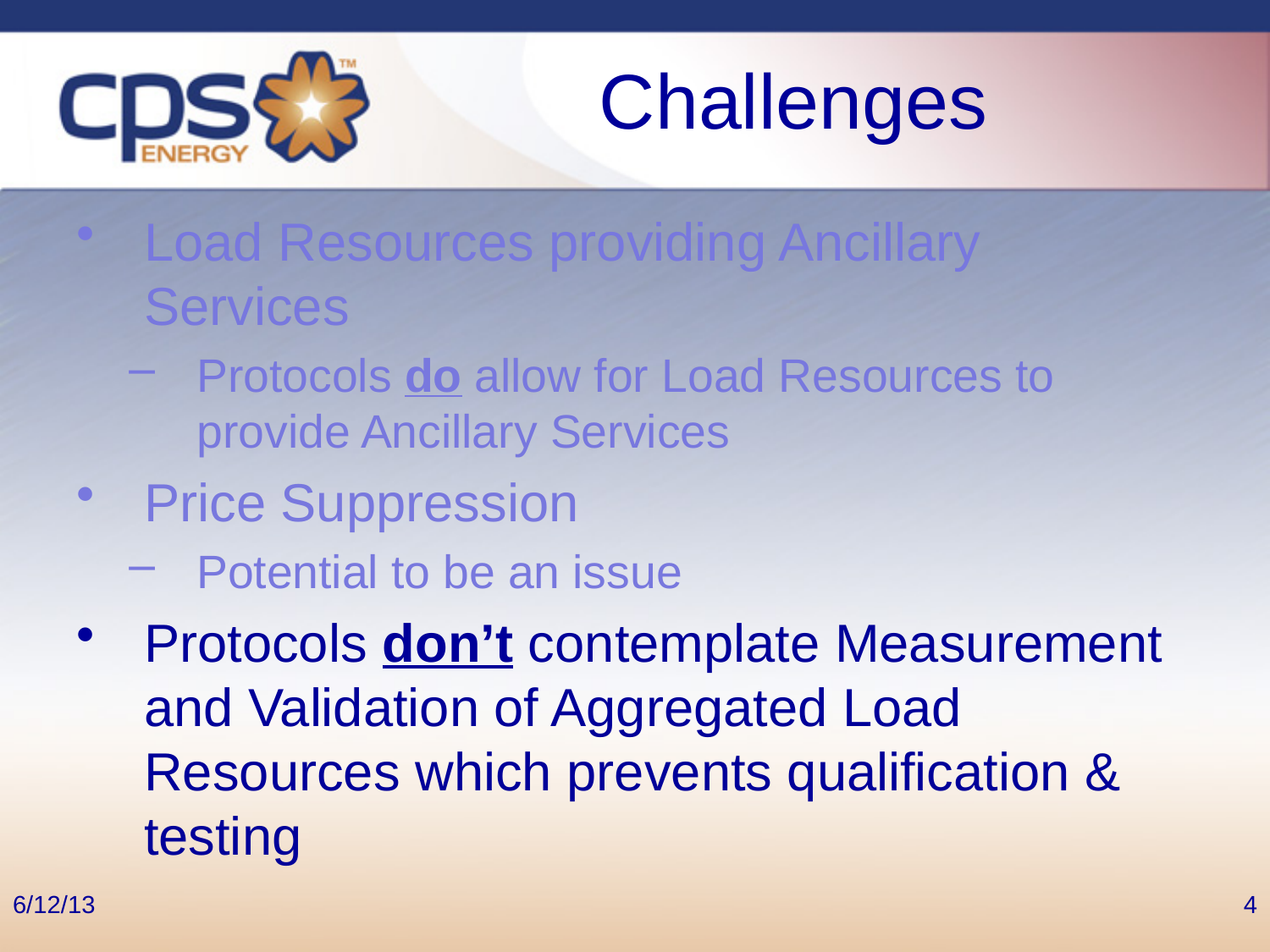

# Challenges
Load Resources providing Ancillary Services
Protocols do allow for Load Resources to provide Ancillary Services
Price Suppression
Potential to be an issue
Protocols don’t contemplate Measurement and Validation of Aggregated Load Resources which prevents qualification & testing
6/12/13
4